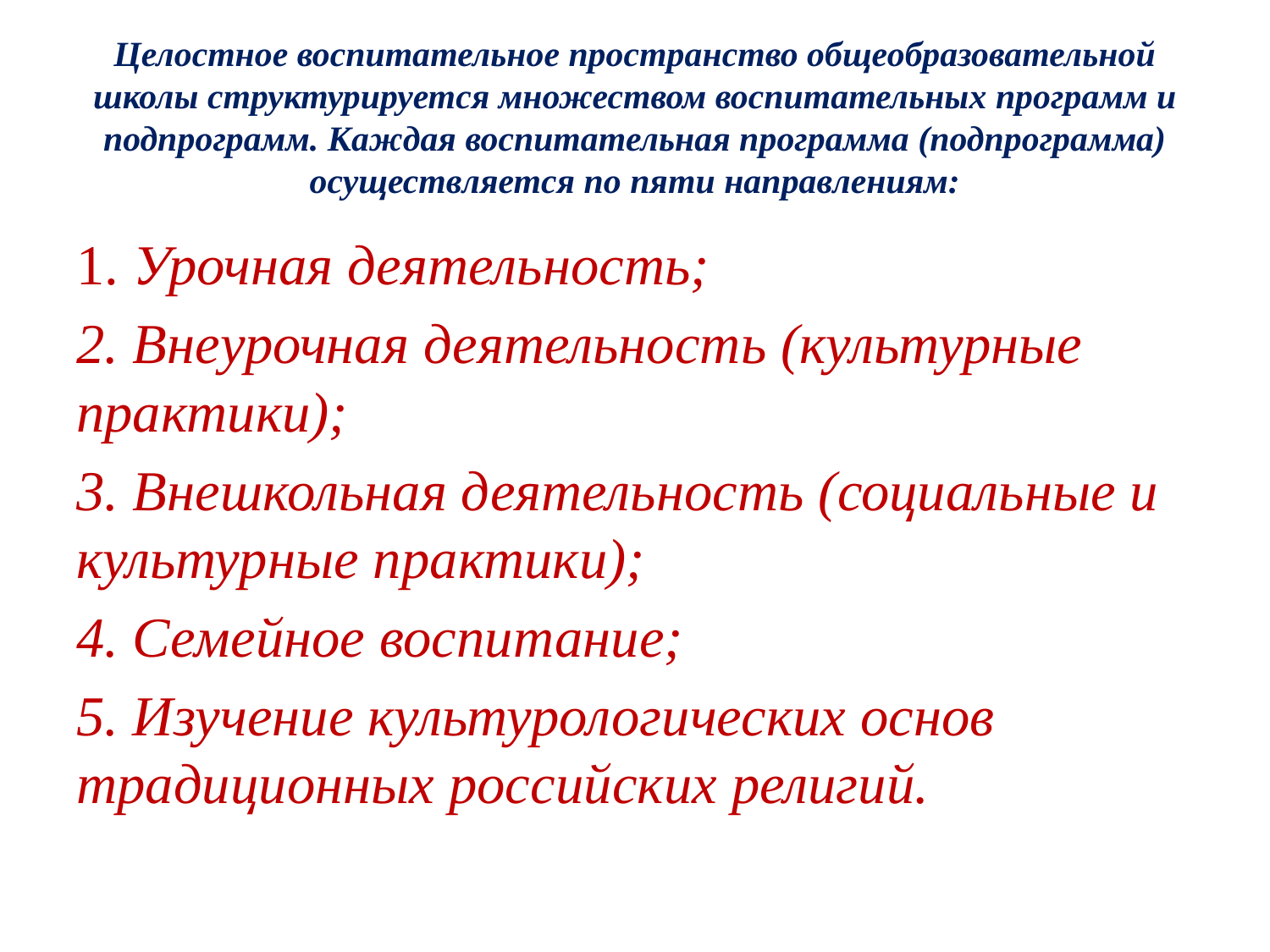

# Целостное воспитательное пространство общеобразовательной школы структурируется множеством воспитательных программ и подпрограмм. Каждая воспитательная программа (подпрограмма) осуществляется по пяти направлениям:
1. Урочная деятельность;
2. Внеурочная деятельность (культурные практики);
3. Внешкольная деятельность (социальные и культурные практики);
4. Семейное воспитание;
5. Изучение культурологических основ традиционных российских религий.